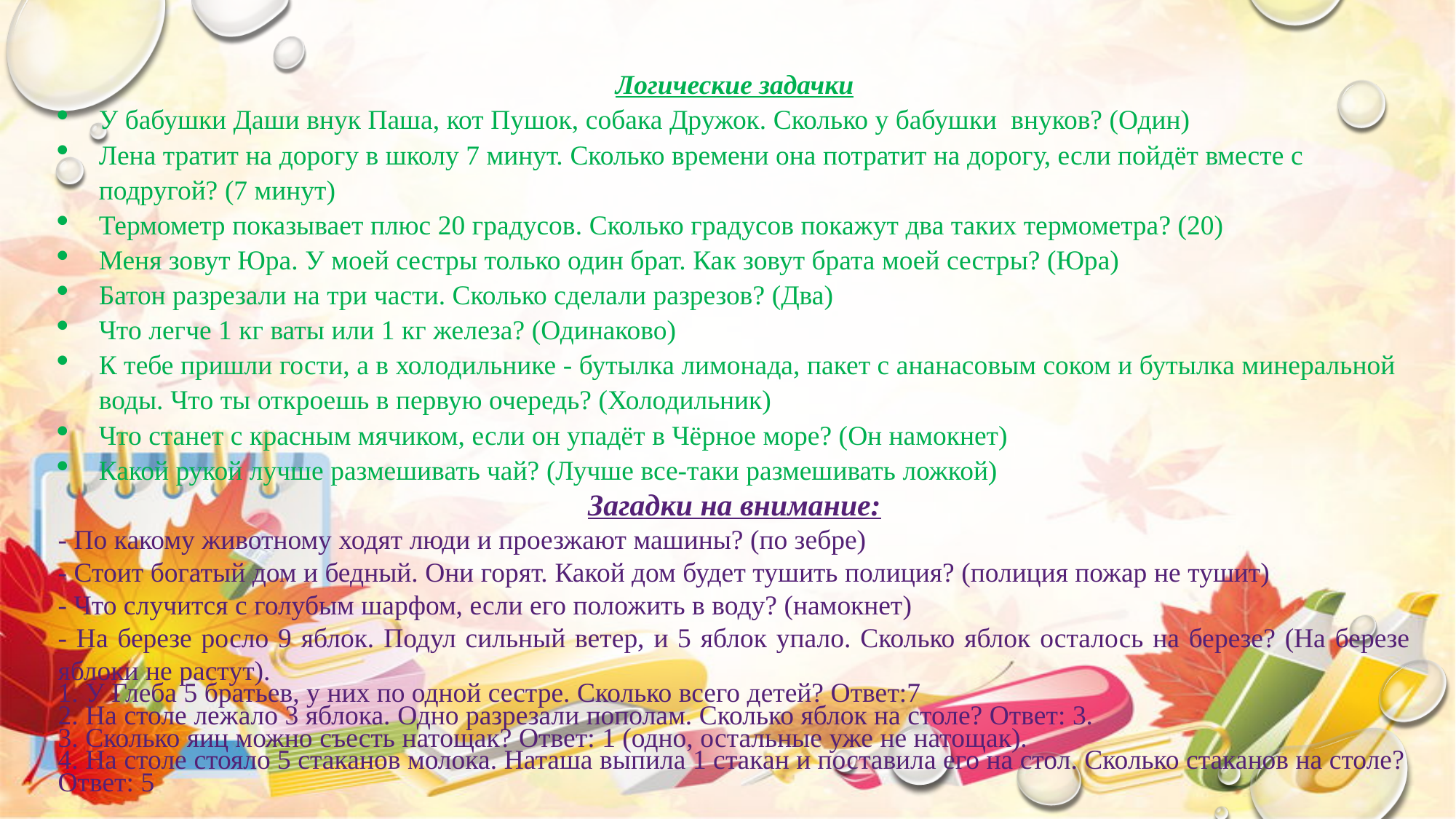

Логические задачки
У бабушки Даши внук Паша, кот Пушок, собака Дружок. Сколько у бабушки  внуков? (Один)
Лена тратит на дорогу в школу 7 минут. Сколько времени она потратит на дорогу, если пойдёт вместе с подругой? (7 минут)
Термометр показывает плюс 20 градусов. Сколько градусов покажут два таких термометра? (20)
Меня зовут Юра. У моей сестры только один брат. Как зовут брата моей сестры? (Юра)
Батон разрезали на три части. Сколько сделали разрезов? (Два)
Что легче 1 кг ваты или 1 кг железа? (Одинаково)
К тебе пришли гости, а в холодильнике - бутылка лимонада, пакет с ананасовым соком и бутылка минеральной воды. Что ты откроешь в первую очередь? (Холодильник)
Что станет с красным мячиком, если он упадёт в Чёрное море? (Он намокнет)
Какой рукой лучше размешивать чай? (Лучше все-таки размешивать ложкой)
Загадки на внимание:
- По какому животному ходят люди и проезжают машины? (по зебре)
- Стоит богатый дом и бедный. Они горят. Какой дом будет тушить полиция? (полиция пожар не тушит)
- Что случится с голубым шарфом, если его положить в воду? (намокнет)
- На березе росло 9 яблок. Подул сильный ветер, и 5 яблок упало. Сколько яблок осталось на березе? (На березе яблоки не растут).
1. У Глеба 5 братьев, у них по одной сестре. Сколько всего детей? Ответ:7
2. На столе лежало 3 яблока. Одно разрезали пополам. Сколько яблок на столе? Ответ: 3.
3. Сколько яиц можно съесть натощак? Ответ: 1 (одно, остальные уже не натощак).
4. На столе стояло 5 стаканов молока. Наташа выпила 1 стакан и поставила его на стол. Сколько стаканов на столе? Ответ: 5